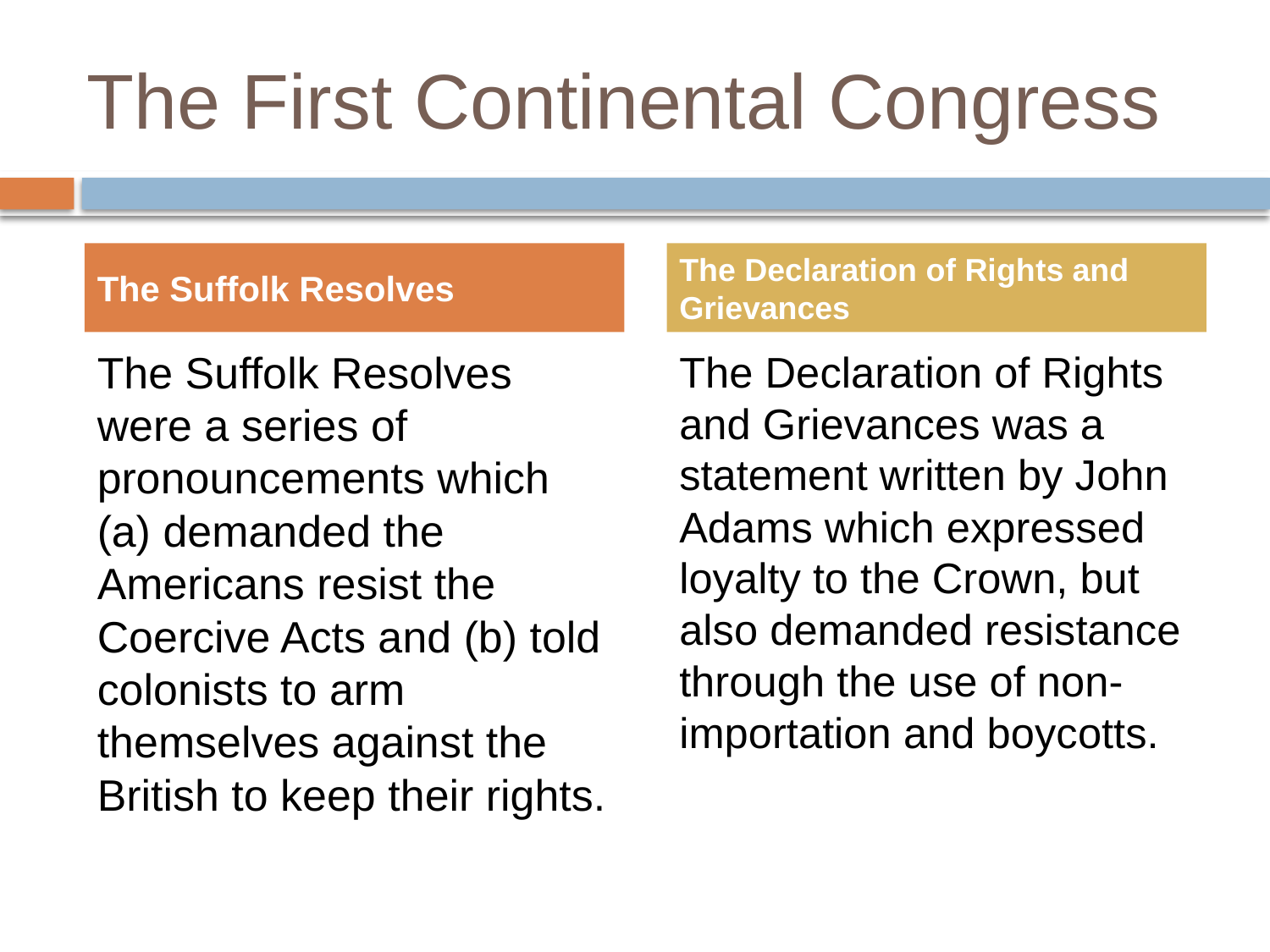

# The First Continental Congress
The Suffolk Resolves
The Declaration of Rights and Grievances
The Suffolk Resolves were a series of pronouncements which (a) demanded the Americans resist the Coercive Acts and (b) told colonists to arm themselves against the British to keep their rights.
The Declaration of Rights and Grievances was a statement written by John Adams which expressed loyalty to the Crown, but also demanded resistance through the use of non-importation and boycotts.